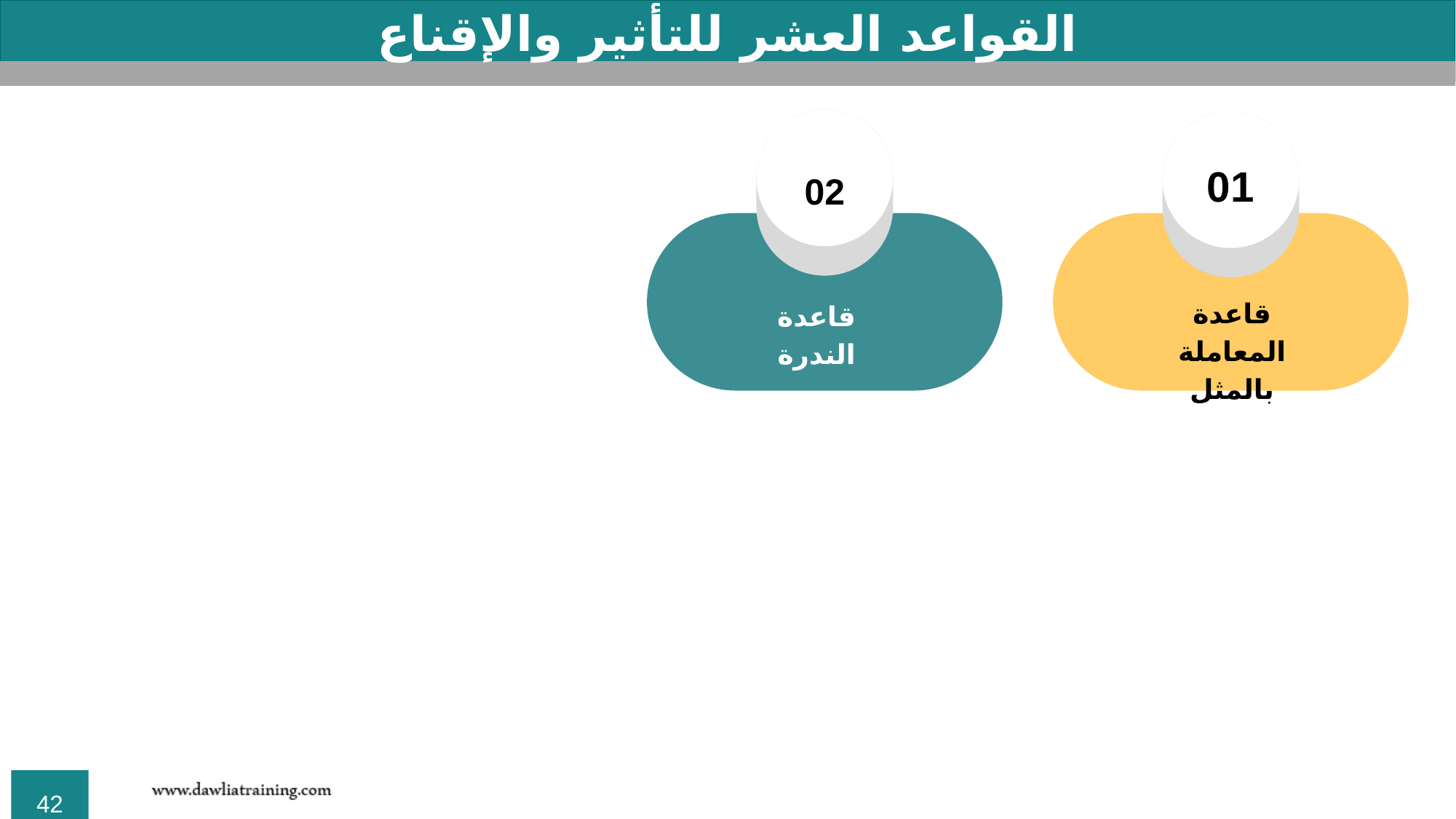

القواعد العشر للتأثير والإقناع

01
02
قاعدة المعاملة بالمثل
قاعدة الندرة